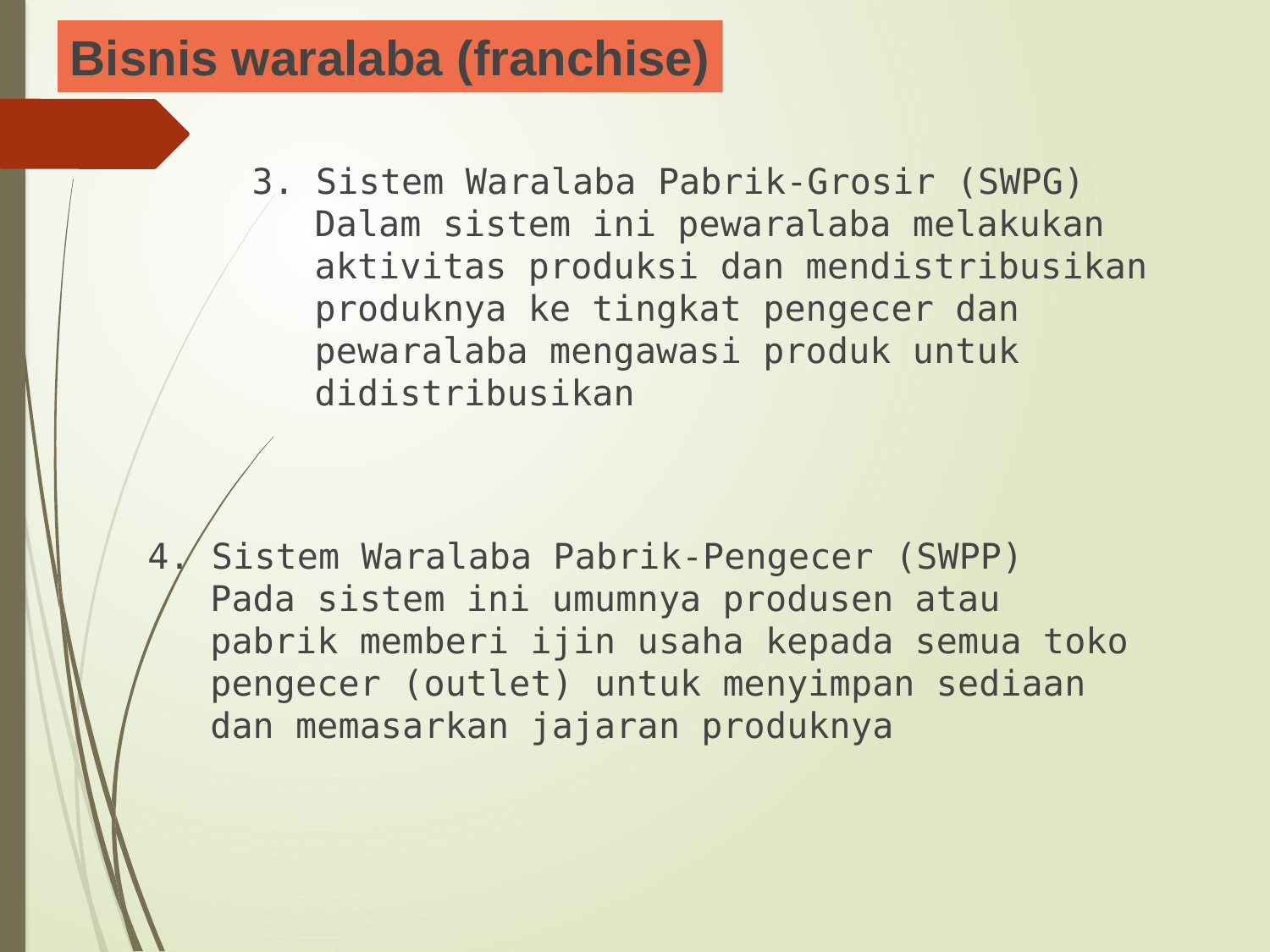

Bisnis waralaba (franchise)
3. Sistem Waralaba Pabrik-Grosir (SWPG)
Dalam sistem ini pewaralaba melakukan aktivitas produksi dan mendistribusikan produknya ke tingkat pengecer dan pewaralaba mengawasi produk untuk didistribusikan
4. Sistem Waralaba Pabrik-Pengecer (SWPP)
Pada sistem ini umumnya produsen atau pabrik memberi ijin usaha kepada semua toko pengecer (outlet) untuk menyimpan sediaan dan memasarkan jajaran produknya